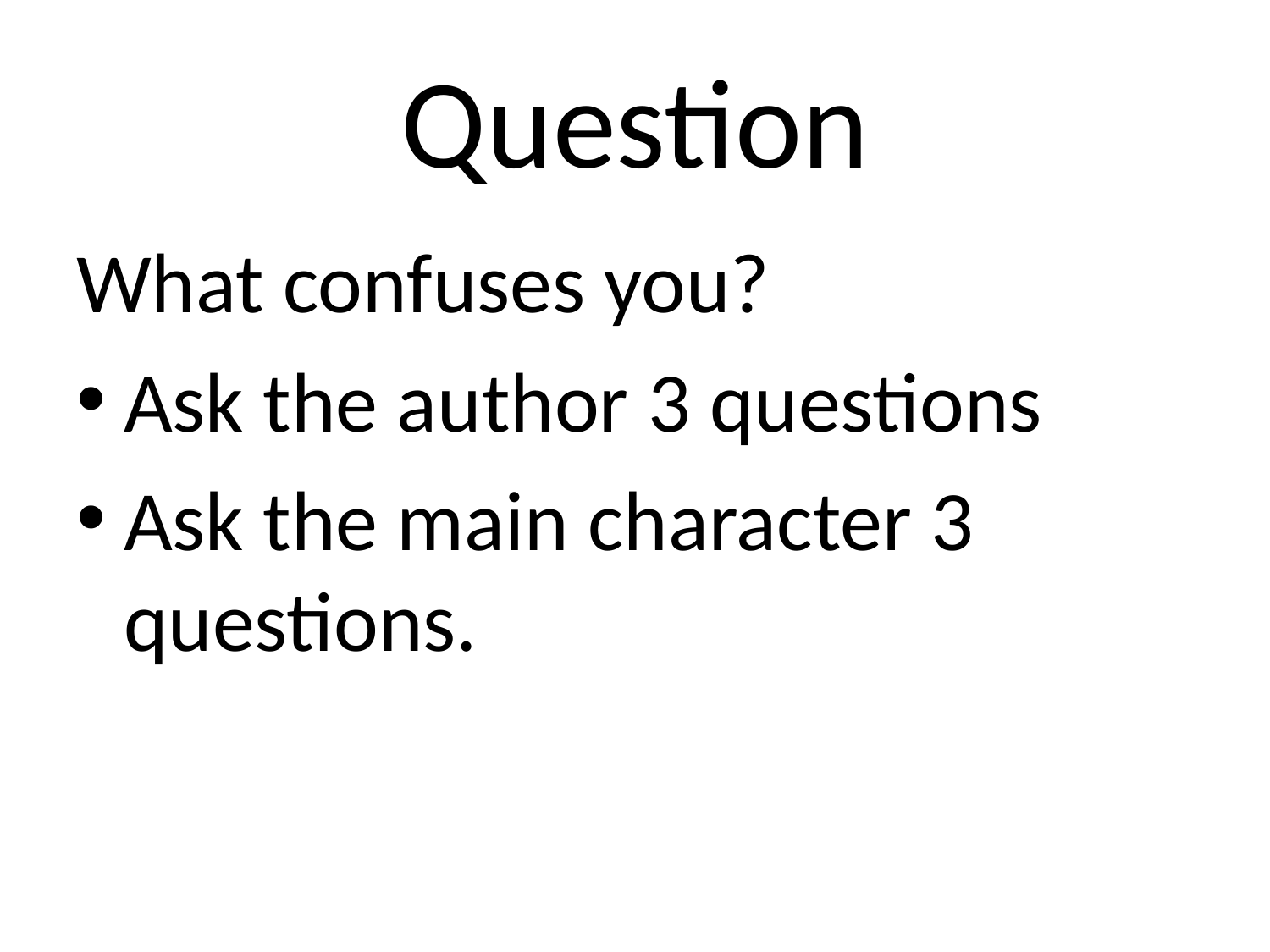

# Question
What confuses you?
Ask the author 3 questions
Ask the main character 3 questions.